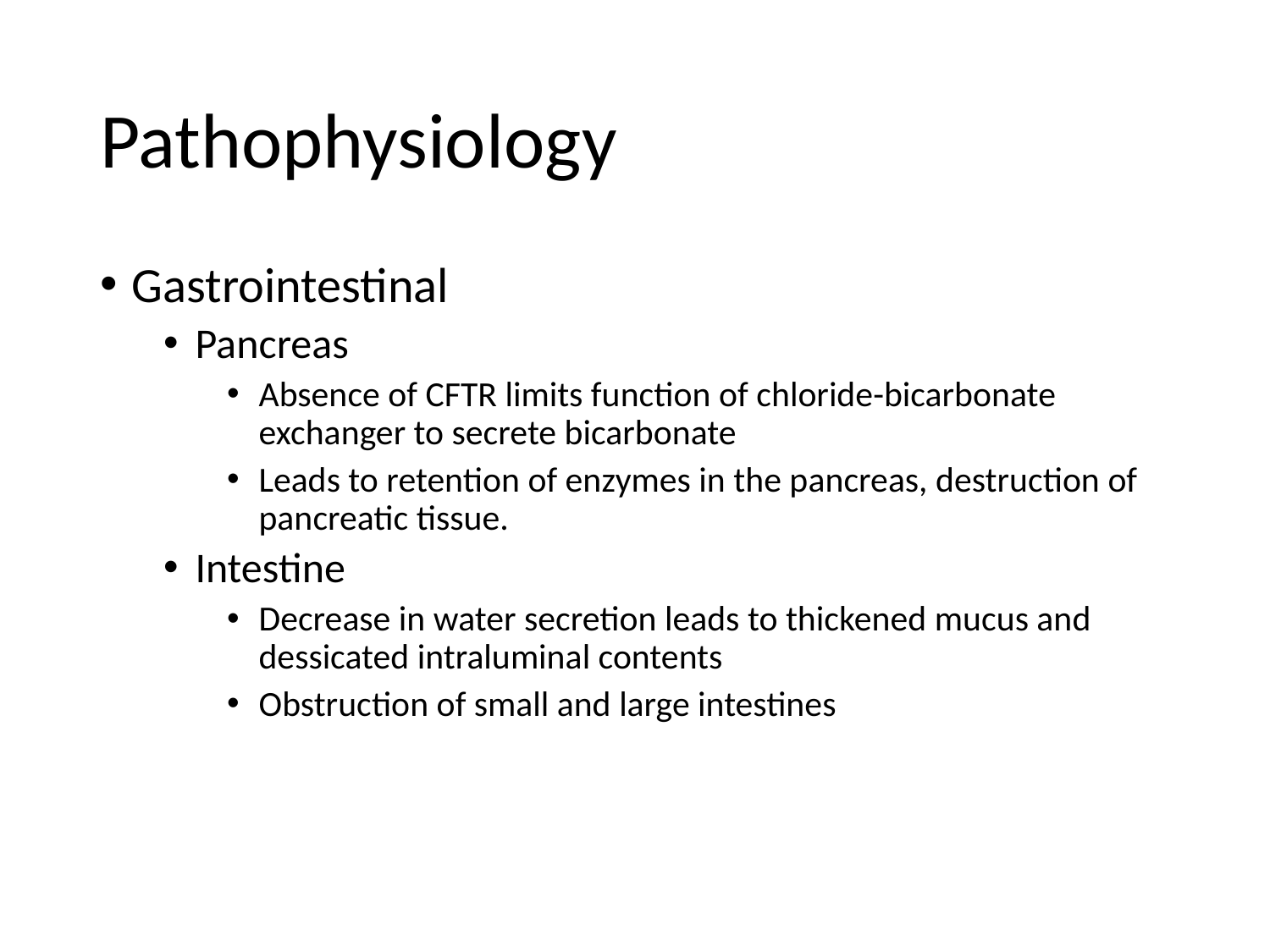

# Pathophysiology
Gastrointestinal
Pancreas
Absence of CFTR limits function of chloride-bicarbonate exchanger to secrete bicarbonate
Leads to retention of enzymes in the pancreas, destruction of pancreatic tissue.
Intestine
Decrease in water secretion leads to thickened mucus and dessicated intraluminal contents
Obstruction of small and large intestines